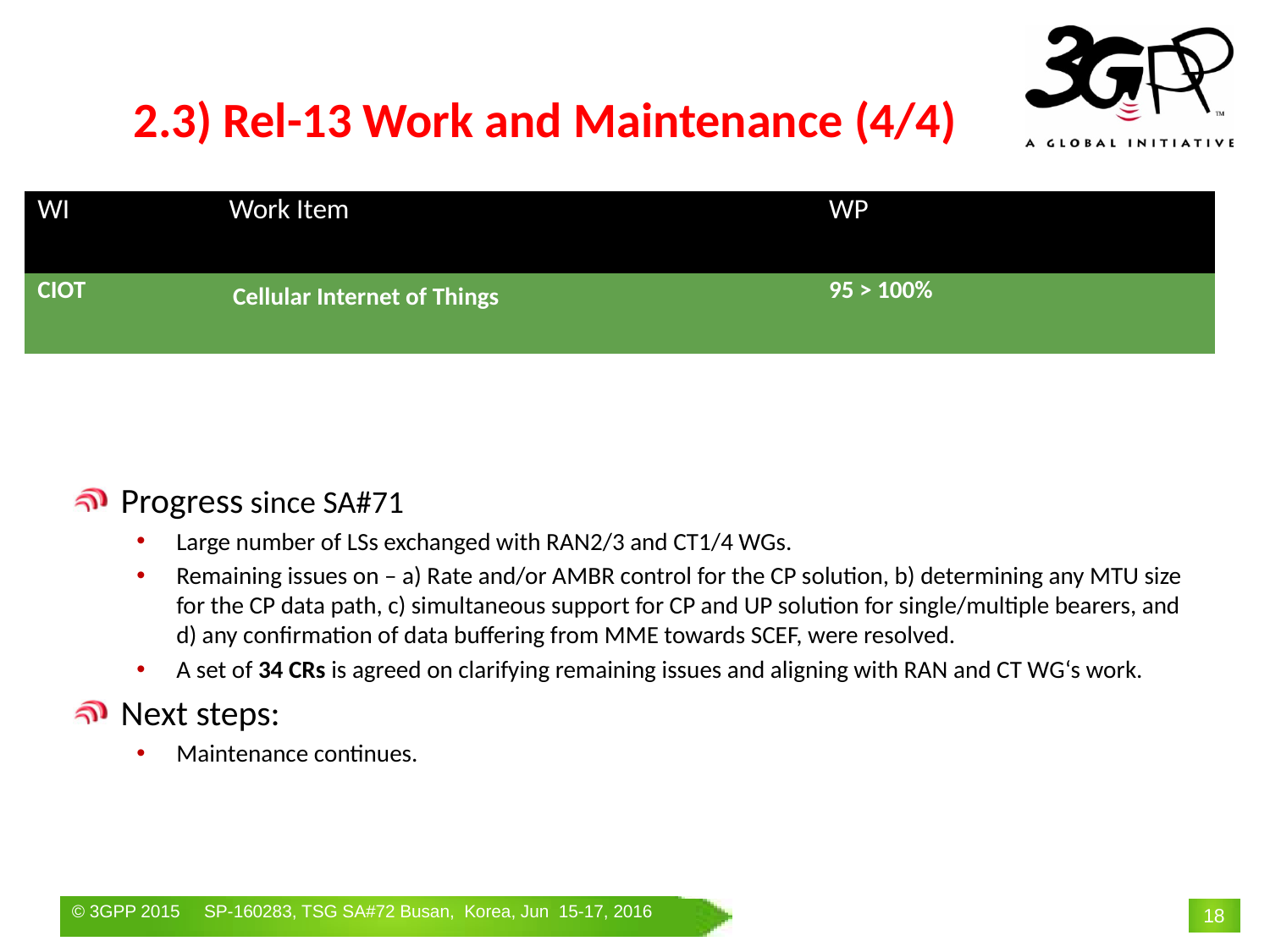

# 2.3) Rel-13 Work and Maintenance (4/4)
| WI | Work Item | WP |  |  |
| --- | --- | --- | --- | --- |
| CIOT | Cellular Internet of Things | 95 > 100% |  |  |
Progress since SA#71
Large number of LSs exchanged with RAN2/3 and CT1/4 WGs.
Remaining issues on – a) Rate and/or AMBR control for the CP solution, b) determining any MTU size for the CP data path, c) simultaneous support for CP and UP solution for single/multiple bearers, and d) any confirmation of data buffering from MME towards SCEF, were resolved.
A set of 34 CRs is agreed on clarifying remaining issues and aligning with RAN and CT WG‘s work.
Next steps:
Maintenance continues.